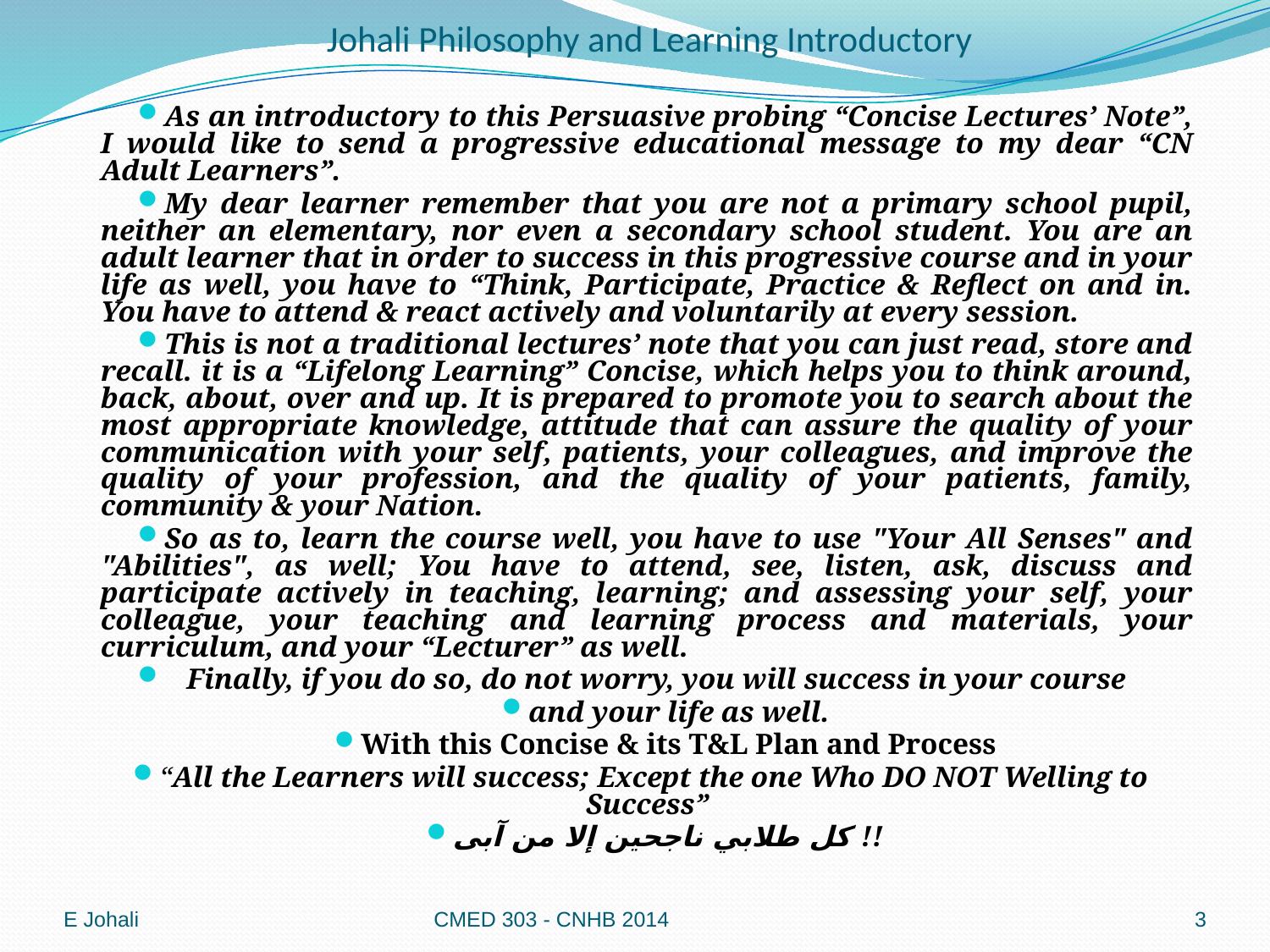

# Johali Philosophy and Learning Introductory
As an introductory to this Persuasive probing “Concise Lectures’ Note”, I would like to send a progressive educational message to my dear “CN Adult Learners”.
My dear learner remember that you are not a primary school pupil, neither an elementary, nor even a secondary school student. You are an adult learner that in order to success in this progressive course and in your life as well, you have to “Think, Participate, Practice & Reflect on and in. You have to attend & react actively and voluntarily at every session.
This is not a traditional lectures’ note that you can just read, store and recall. it is a “Lifelong Learning” Concise, which helps you to think around, back, about, over and up. It is prepared to promote you to search about the most appropriate knowledge, attitude that can assure the quality of your communication with your self, patients, your colleagues, and improve the quality of your profession, and the quality of your patients, family, community & your Nation.
So as to, learn the course well, you have to use "Your All Senses" and "Abilities", as well; You have to attend, see, listen, ask, discuss and participate actively in teaching, learning; and assessing your self, your colleague, your teaching and learning process and materials, your curriculum, and your “Lecturer” as well.
   Finally, if you do so, do not worry, you will success in your course
and your life as well.
With this Concise & its T&L Plan and Process
“All the Learners will success; Except the one Who DO NOT Welling to Success”
كل طلابي ناجحين إلا من آبى !!
E Johali
CMED 303 - CNHB 2014
3